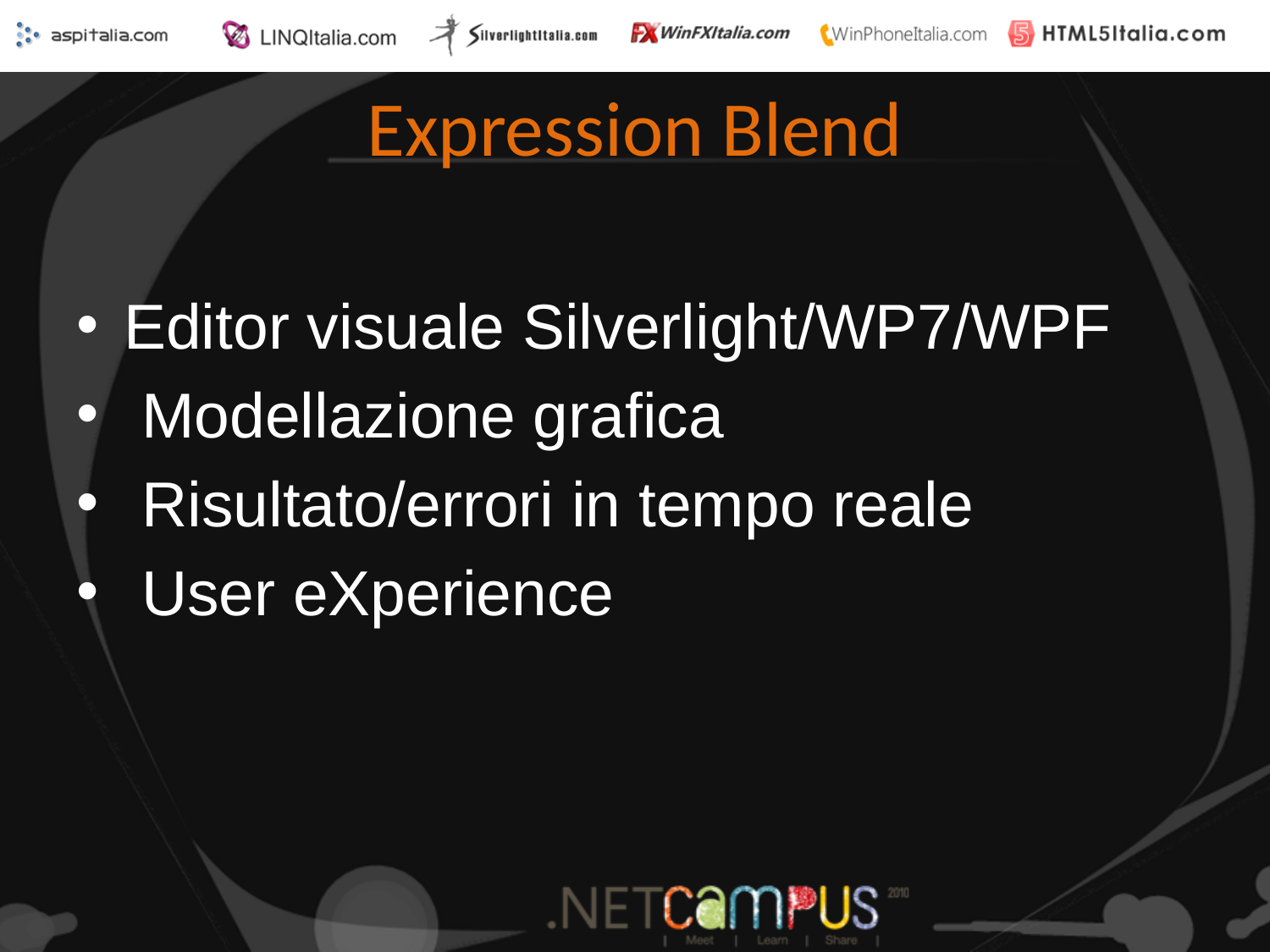

# Expression Blend

Editor visuale Silverlight/WP7/WPF
 Modellazione grafica
 Risultato/errori in tempo reale
 User eXperience